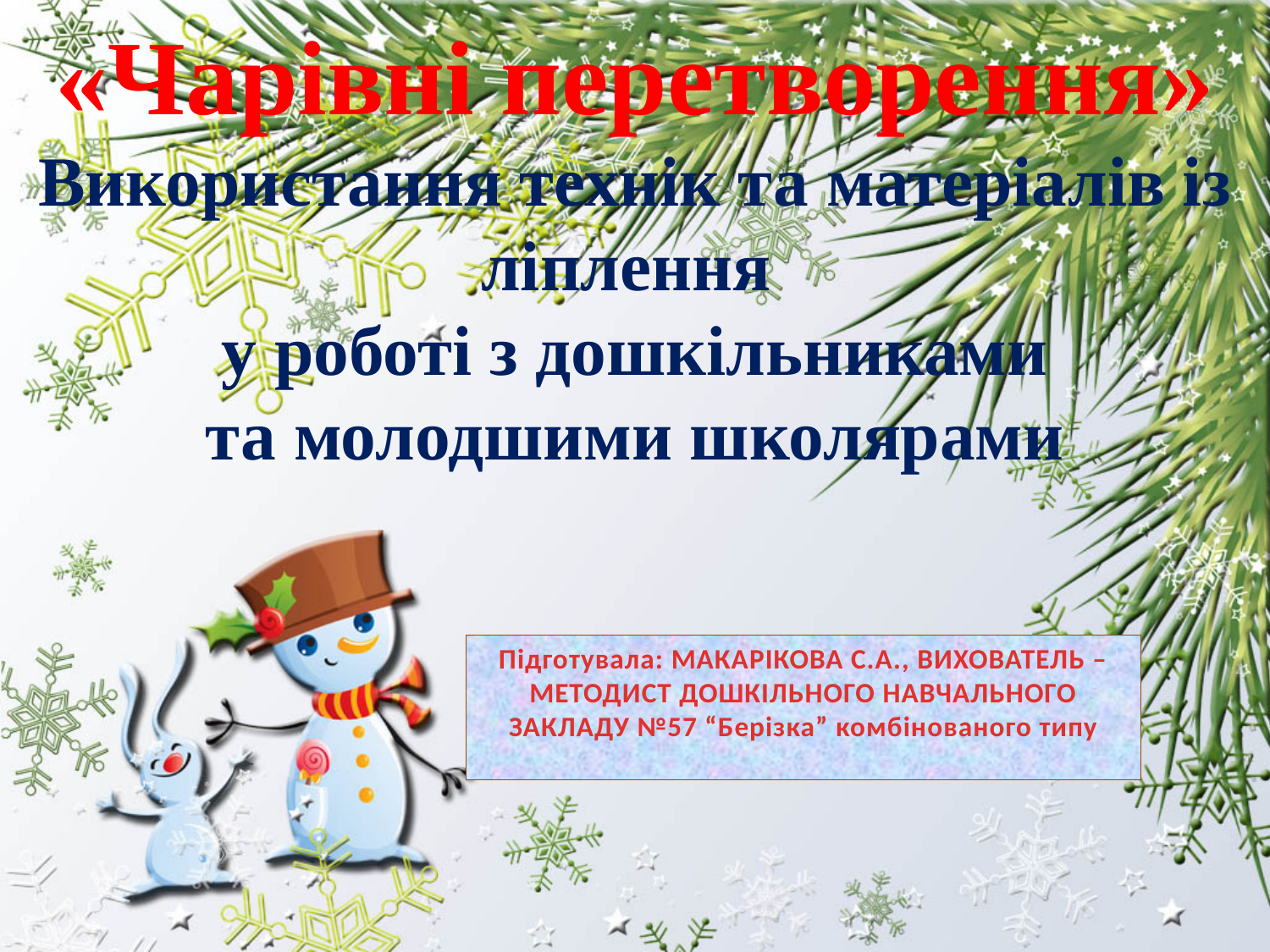

«Чарівні перетворення»
Використання технік та матеріалів із ліплення
 у роботі з дошкільниками
та молодшими школярами
Підготувала: МАКАРІКОВА С.А., ВИХОВАТЕЛЬ –МЕТОДИСТ ДОШКІЛЬНОГО НАВЧАЛЬНОГО ЗАКЛАДУ №57 “Берізка” комбінованого типу